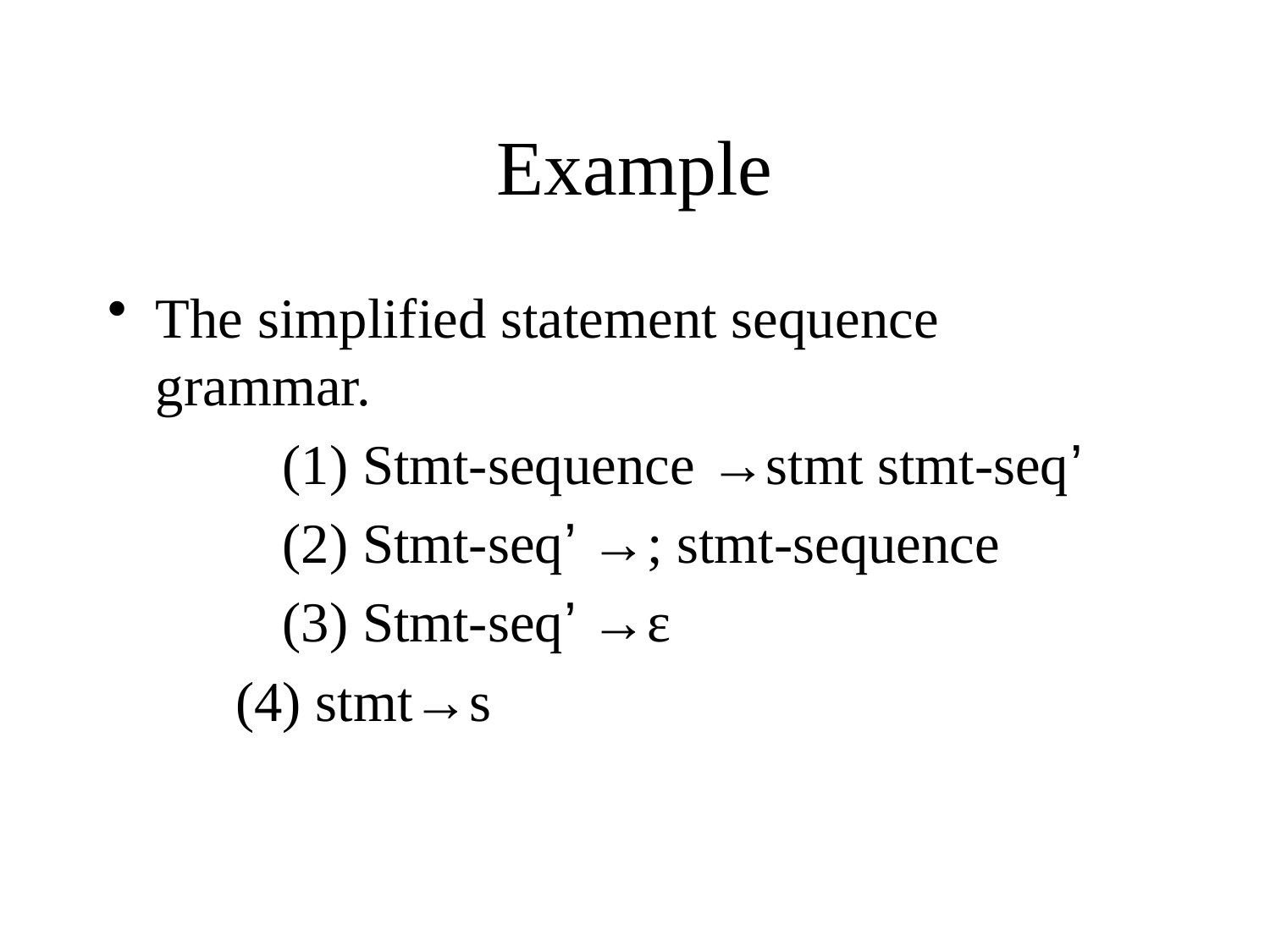

# Example
The simplified statement sequence grammar.
		(1) Stmt-sequence →stmt stmt-seq’
		(2) Stmt-seq’ →; stmt-sequence
		(3) Stmt-seq’ →ε
         (4) stmt→s